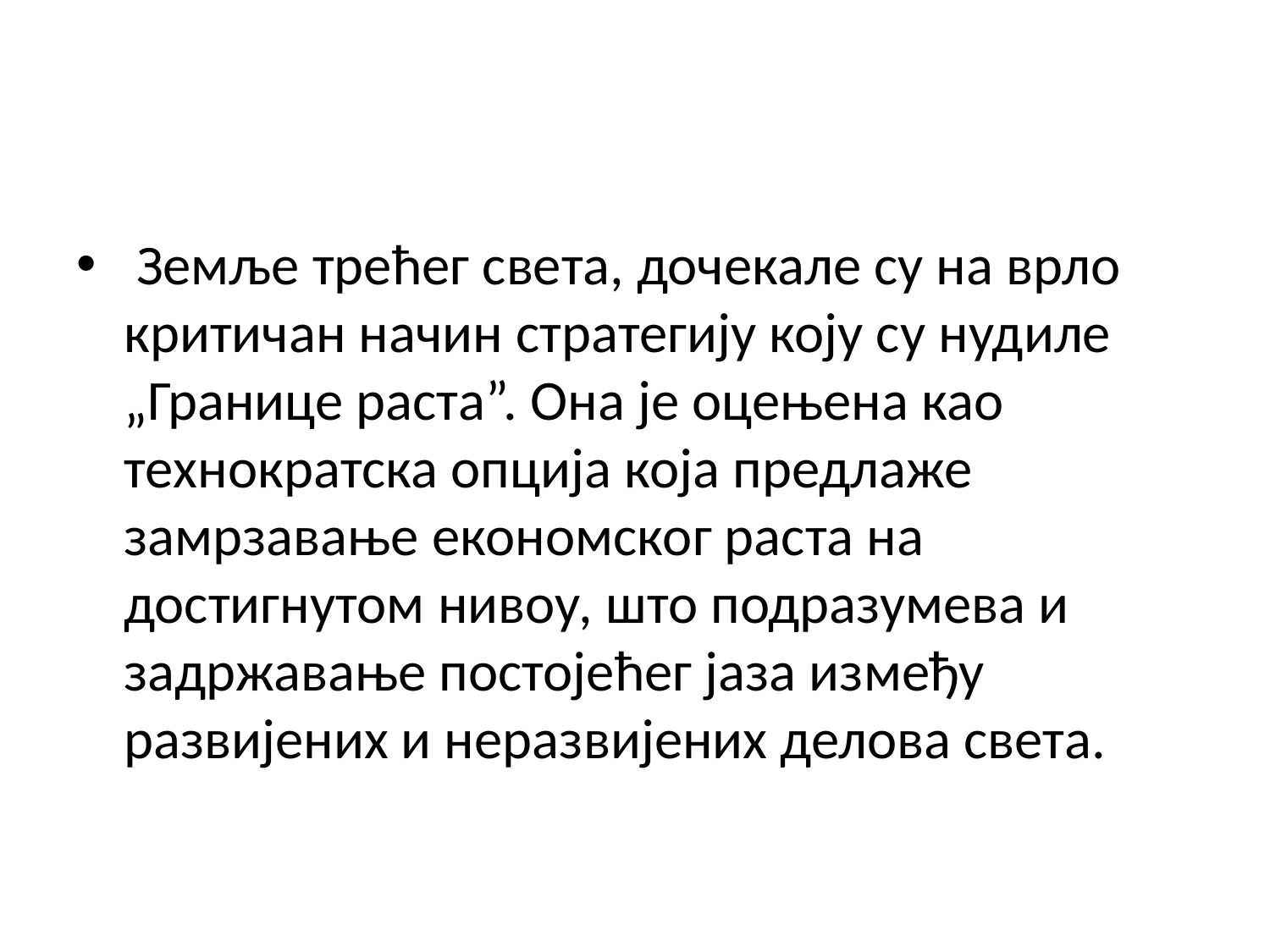

#
 Земље трећег света, дочекале су на врло критичан начин стратегију коју су нудиле „Границе раста”. Она је оцењена као технократска опција која предлаже замрзавање економског раста на достигнутом нивоу, што подразумева и задржавање постојећег јаза између развијених и неразвијених делова света.